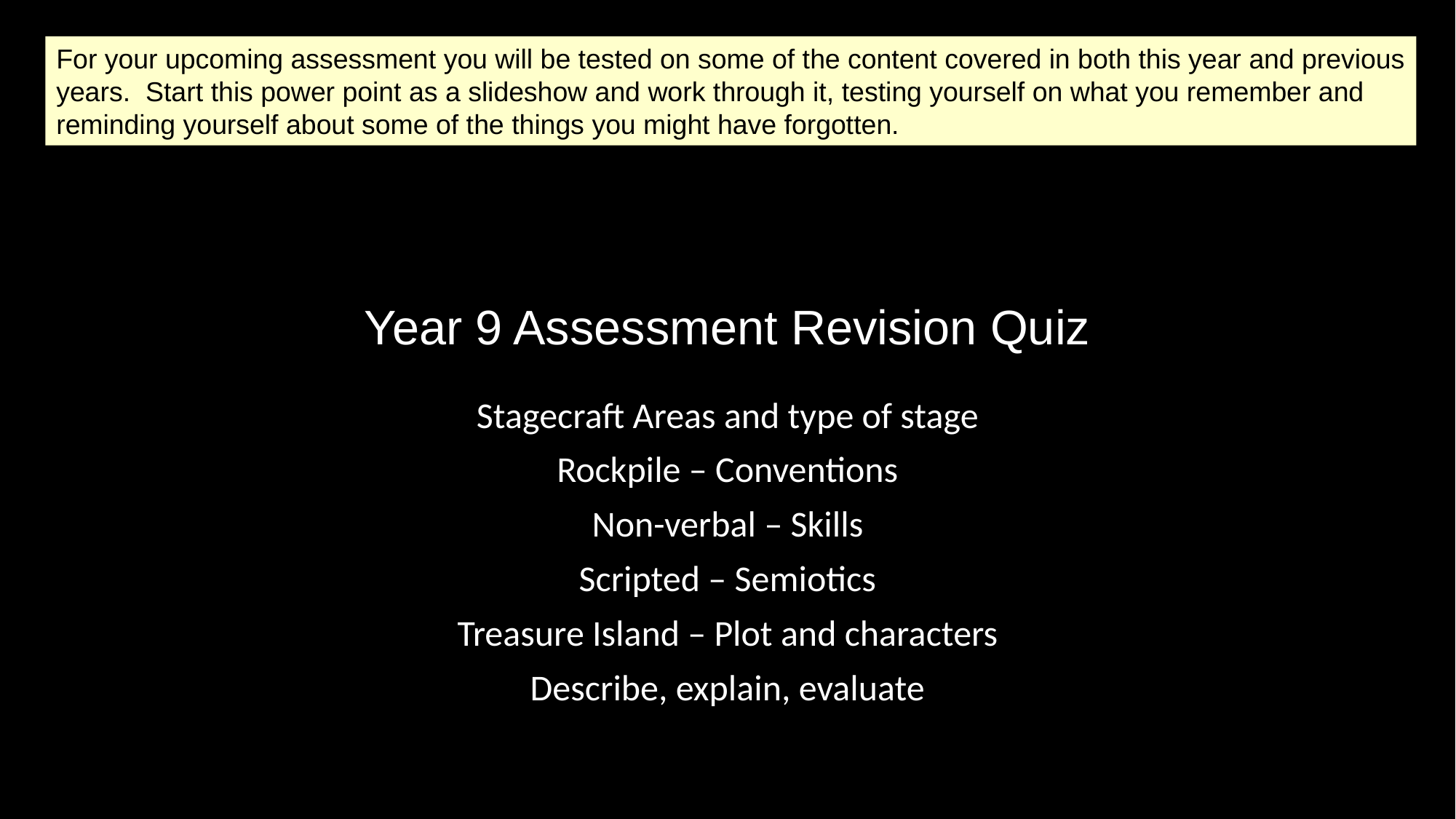

For your upcoming assessment you will be tested on some of the content covered in both this year and previous years.  Start this power point as a slideshow and work through it, testing yourself on what you remember and reminding yourself about some of the things you might have forgotten.
# Year 9 Assessment Revision Quiz
Stagecraft Areas and type of stage
Rockpile – Conventions
Non-verbal – Skills
Scripted – Semiotics
Treasure Island – Plot and characters
Describe, explain, evaluate